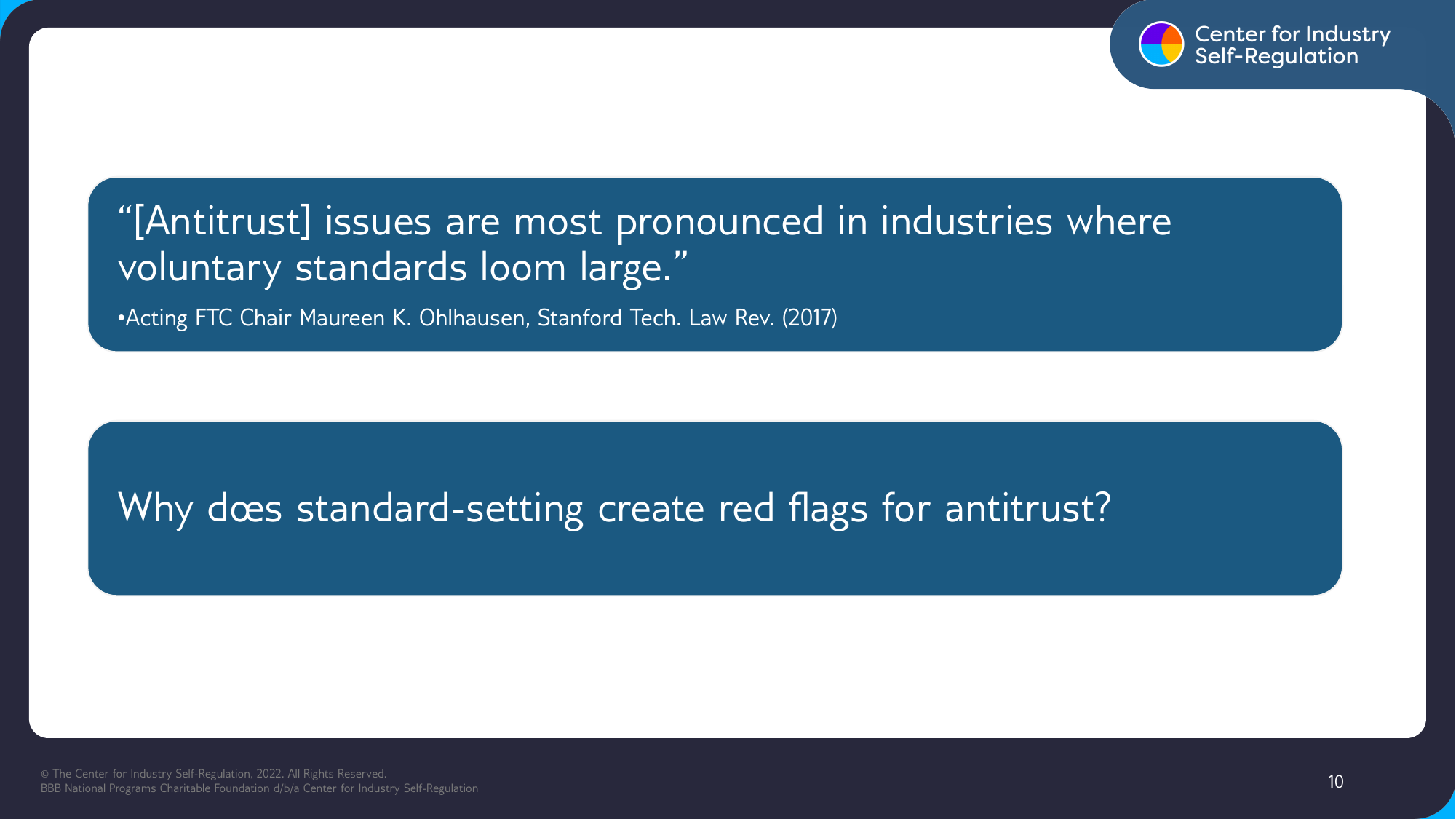

“[Antitrust] issues are most pronounced in industries where voluntary standards loom large.”​
•Acting FTC Chair Maureen K. Ohlhausen, Stanford Tech. Law Rev. (2017)
-Acting FTC Chair Maureen K. Ohlhausen, Stanford Tech. Law Rev. (2017)​
Why does standard-setting create red flags for antitrust?
10